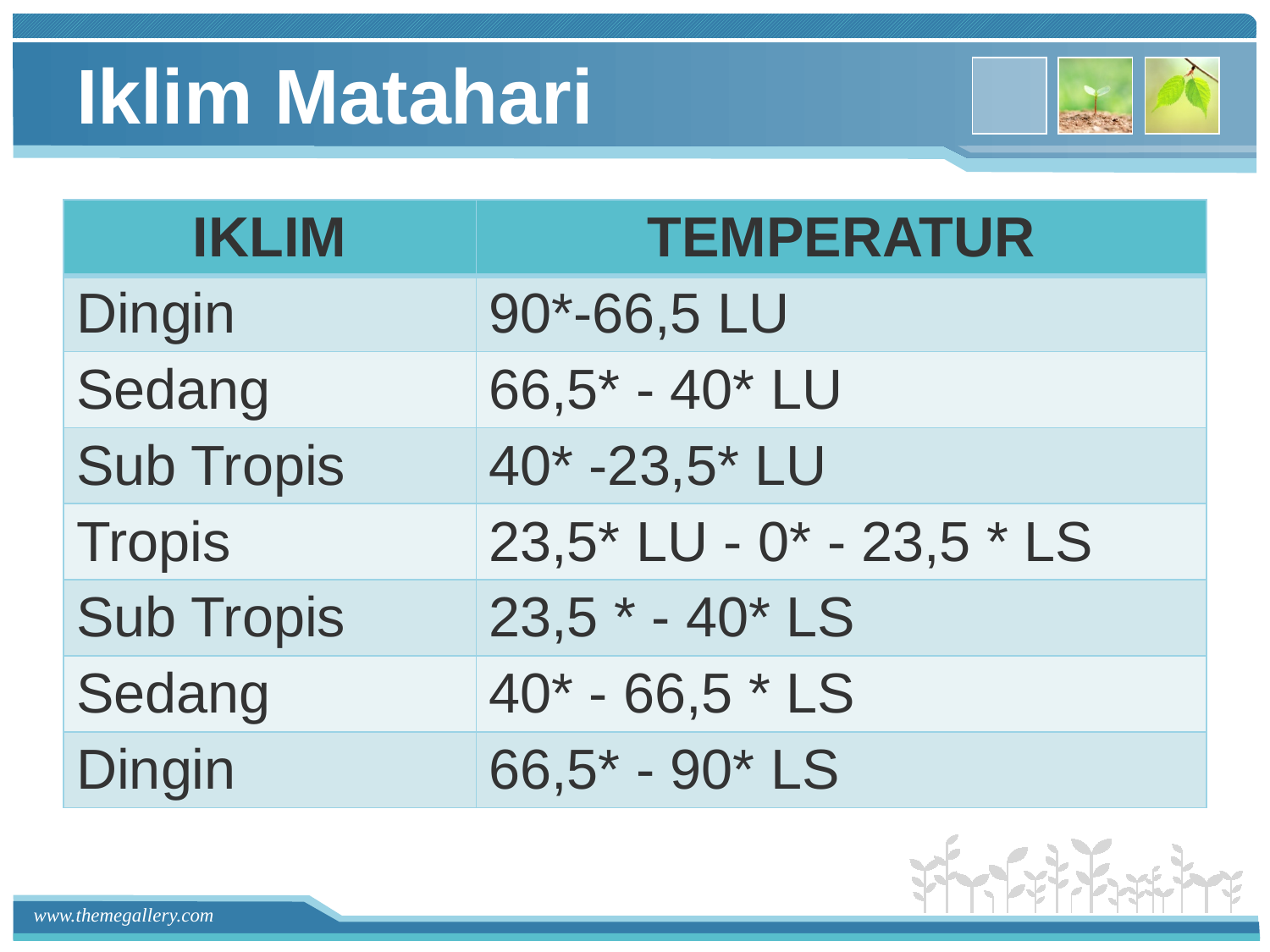

# Iklim Matahari
| IKLIM | TEMPERATUR |
| --- | --- |
| Dingin | 90\*-66,5 LU |
| Sedang | 66,5\* - 40\* LU |
| Sub Tropis | 40\* -23,5\* LU |
| Tropis | 23,5\* LU - 0\* - 23,5 \* LS |
| Sub Tropis | 23,5 \* - 40\* LS |
| Sedang | 40\* - 66,5 \* LS |
| Dingin | 66,5\* - 90\* LS |